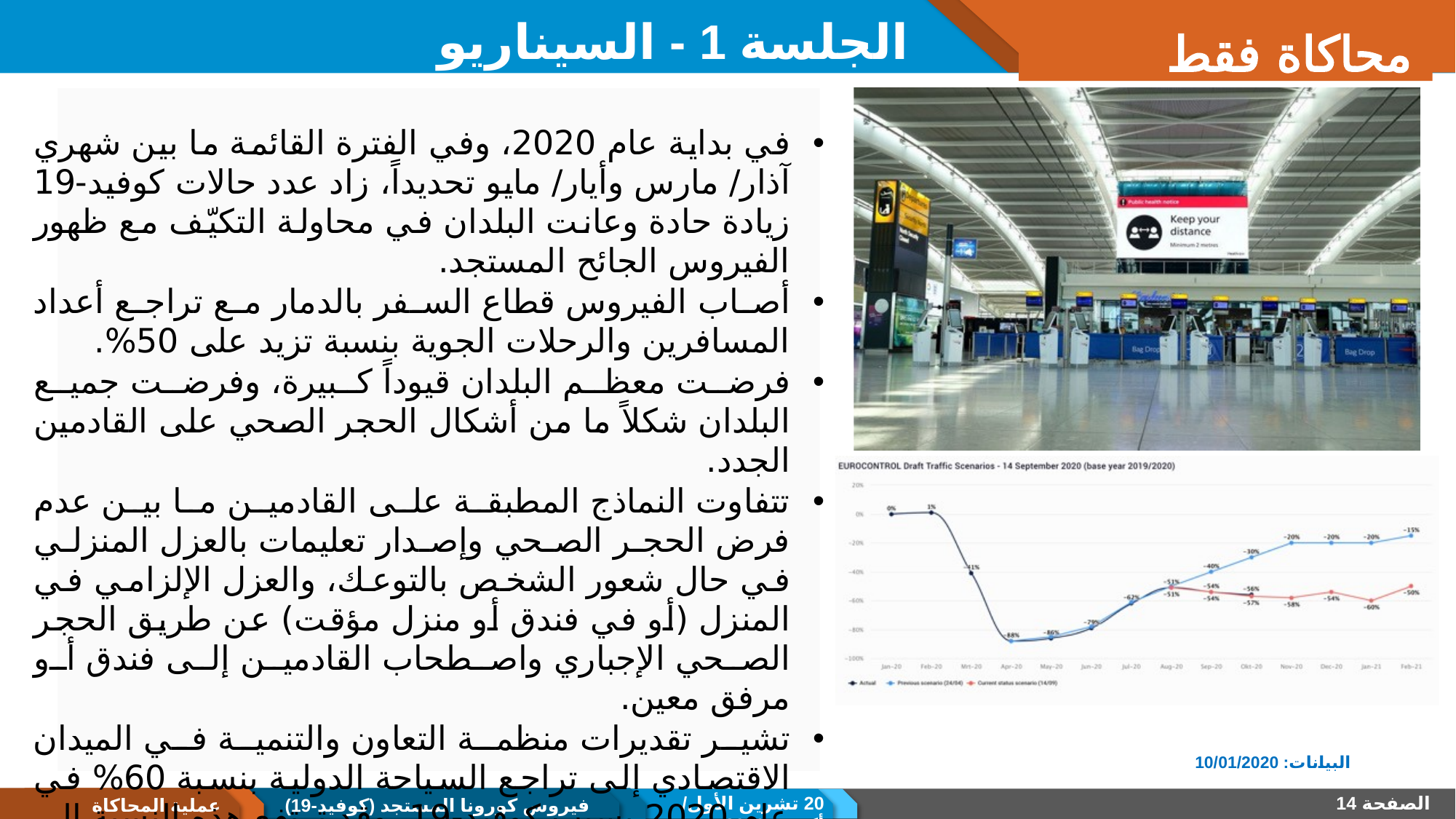

محاكاة فقط
# الجلسة 1 - السيناريو

	في بداية عام 2020، وفي الفترة القائمة ما بين شهري آذار/ مارس وأيار/ مايو تحديداً، زاد عدد حالات كوفيد-19 زيادة حادة وعانت البلدان في محاولة التكيّف مع ظهور الفيروس الجائح المستجد.
أصاب الفيروس قطاع السفر بالدمار مع تراجع أعداد المسافرين والرحلات الجوية بنسبة تزيد على 50%.
فرضت معظم البلدان قيوداً كبيرة، وفرضت جميع البلدان شكلاً ما من أشكال الحجر الصحي على القادمين الجدد.
تتفاوت النماذج المطبقة على القادمين ما بين عدم فرض الحجر الصحي وإصدار تعليمات بالعزل المنزلي في حال شعور الشخص بالتوعك، والعزل الإلزامي في المنزل (أو في فندق أو منزل مؤقت) عن طريق الحجر الصحي الإجباري واصطحاب القادمين إلى فندق أو مرفق معين.
تشير تقديرات منظمة التعاون والتنمية في الميدان الاقتصادي إلى تراجع السياحة الدولية بنسبة 60% في عام 2020 بسبب كوفيد-19. وقد ترتفع هذه النسبة إلى 80% إذا ما تأخر التعافي حتى شهر كانون الأول/ ديسمبر. وقد أدى ذلك بالفعل إلى إغلاق شركات الطيران وضياع آلاف الوظائف.

البيانات: 10/01/2020

20 تشرين الأول/ أكتوبر 2020
الصفحة 14
عملية المحاكاة
فيروس كورونا المستجد (كوفيد-19)